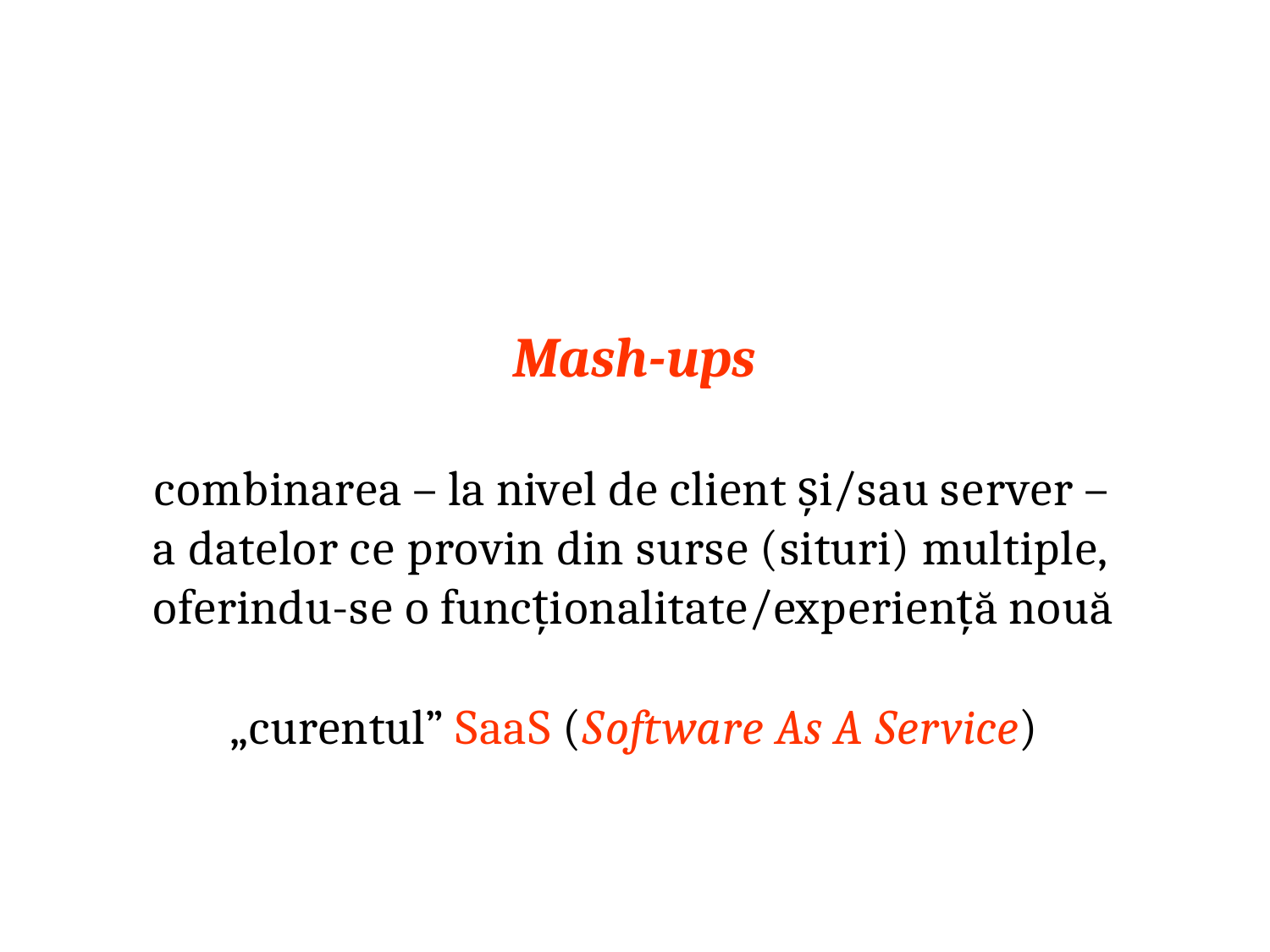

# Mash-ups
combinarea – la nivel de client și/sau server –  a datelor ce provin din surse (situri) multiple,  oferindu-se o funcționalitate/experiență nouă

„curentul” SaaS (Software As A Service)